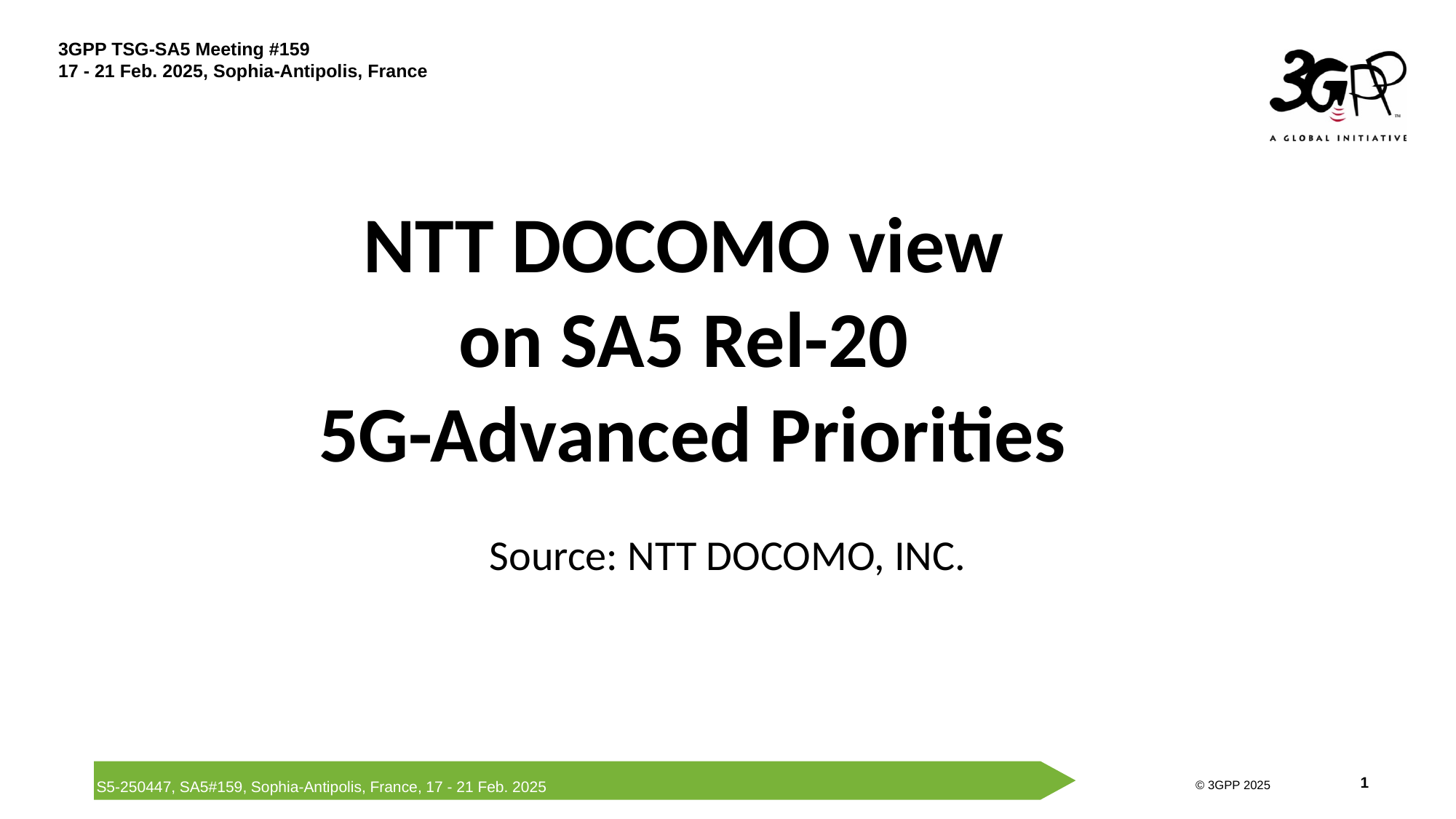

NTT DOCOMO view
on SA5 Rel-20
5G-Advanced Priorities
Source: NTT DOCOMO, INC.